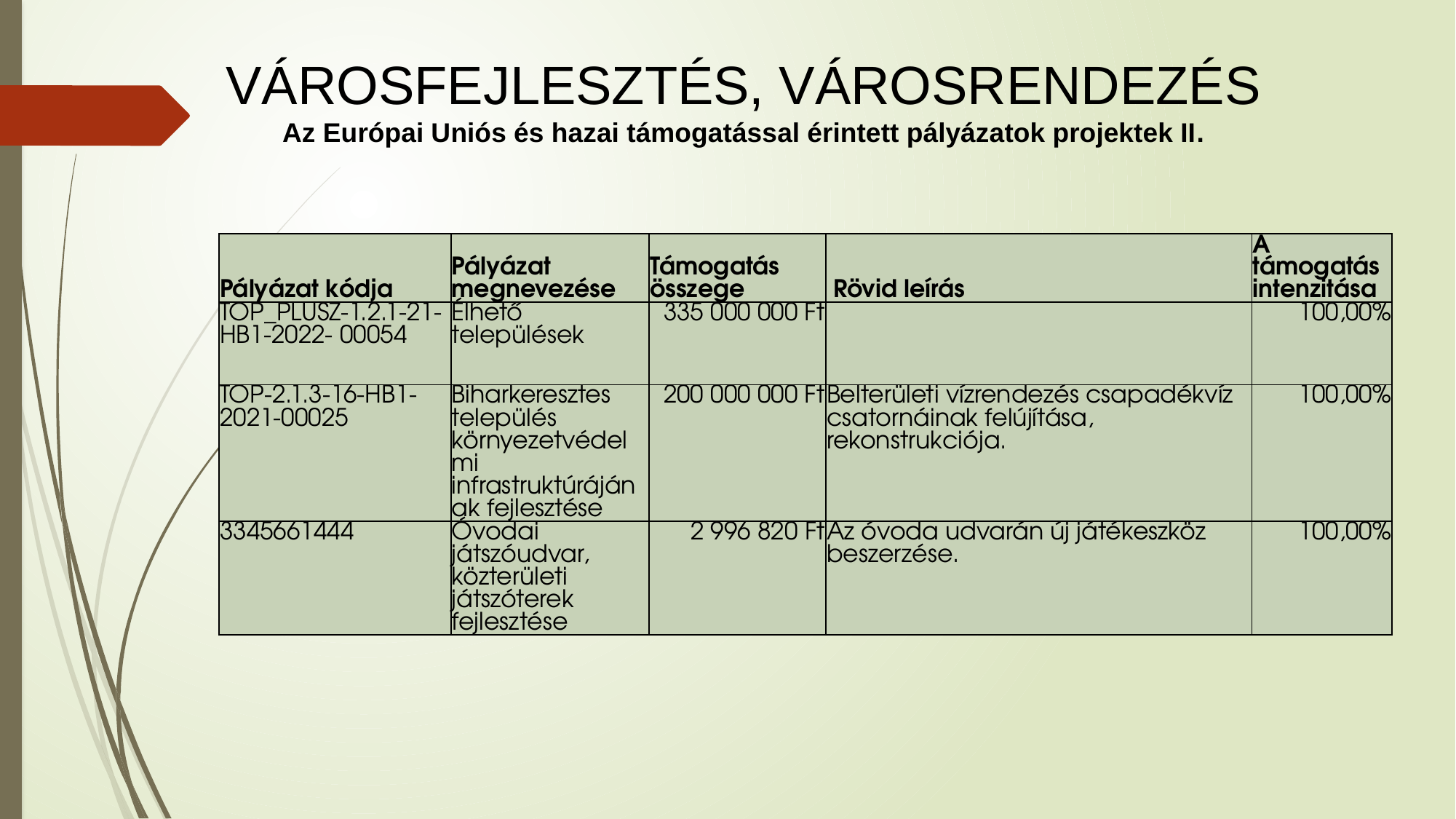

# VÁROSFEJLESZTÉS, VÁROSRENDEZÉS Az Európai Uniós és hazai támogatással érintett pályázatok projektek II.
| Pályázat kódja | Pályázat megnevezése | Támogatás összege | Rövid leírás | A támogatás intenzitása |
| --- | --- | --- | --- | --- |
| TOP\_PLUSZ-1.2.1-21-HB1-2022- 00054 | Élhető települések | 335 000 000 Ft |  | 100,00% |
| TOP-2.1.3-16-HB1-2021-00025 | Biharkeresztes település környezetvédelmi infrastruktúrájának fejlesztése | 200 000 000 Ft | Belterületi vízrendezés csapadékvíz csatornáinak felújítása, rekonstrukciója. | 100,00% |
| 3345661444 | Óvodai játszóudvar, közterületi játszóterek fejlesztése | 2 996 820 Ft | Az óvoda udvarán új játékeszköz beszerzése. | 100,00% |